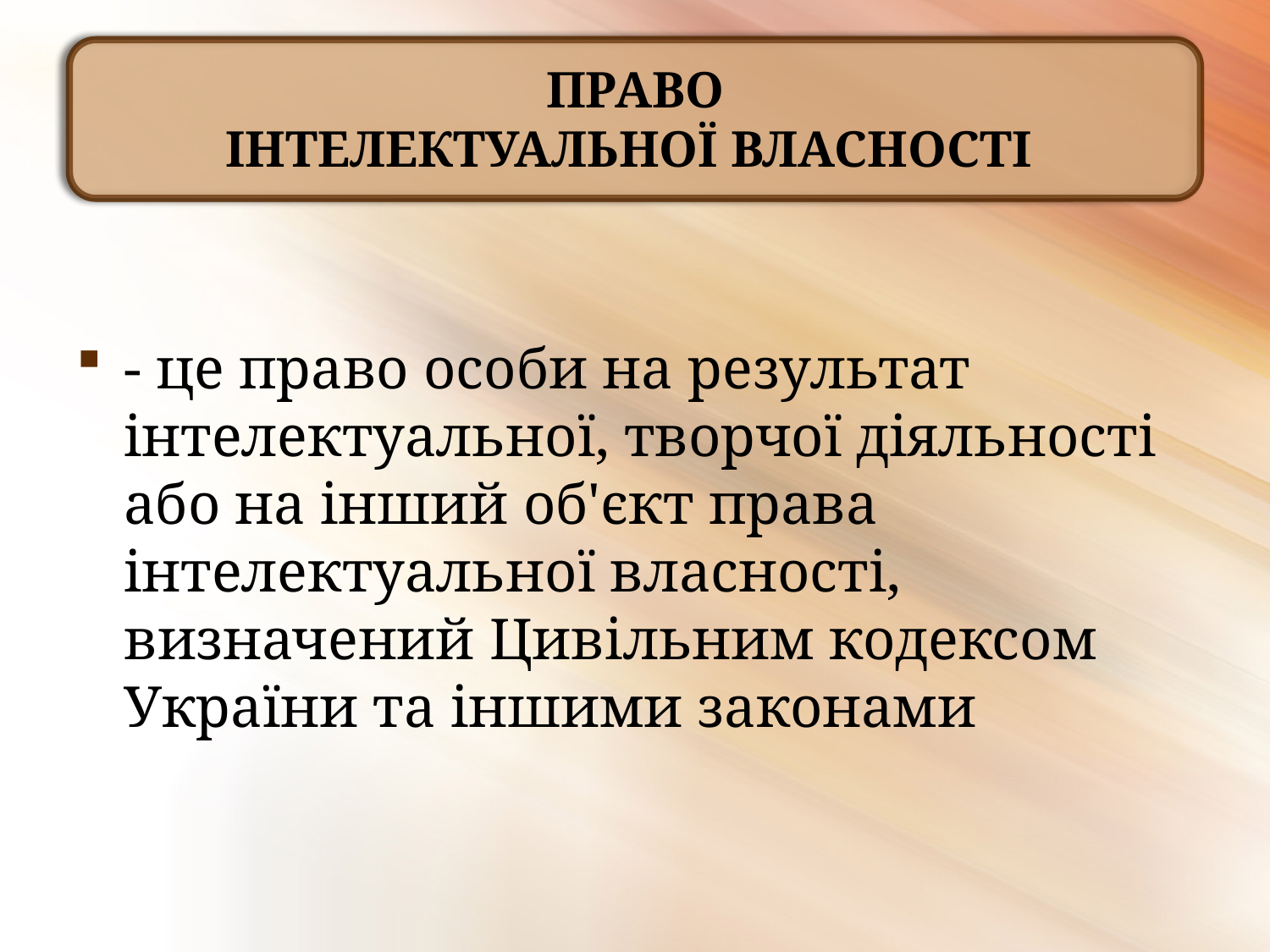

# ПРАВО ІНТЕЛЕКТУАЛЬНОЇ ВЛАСНОСТІ
- це право особи на результат інтелектуальної, творчої діяльності або на інший об'єкт права інтелектуальної власності, визначений Цивільним кодексом України та іншими законами